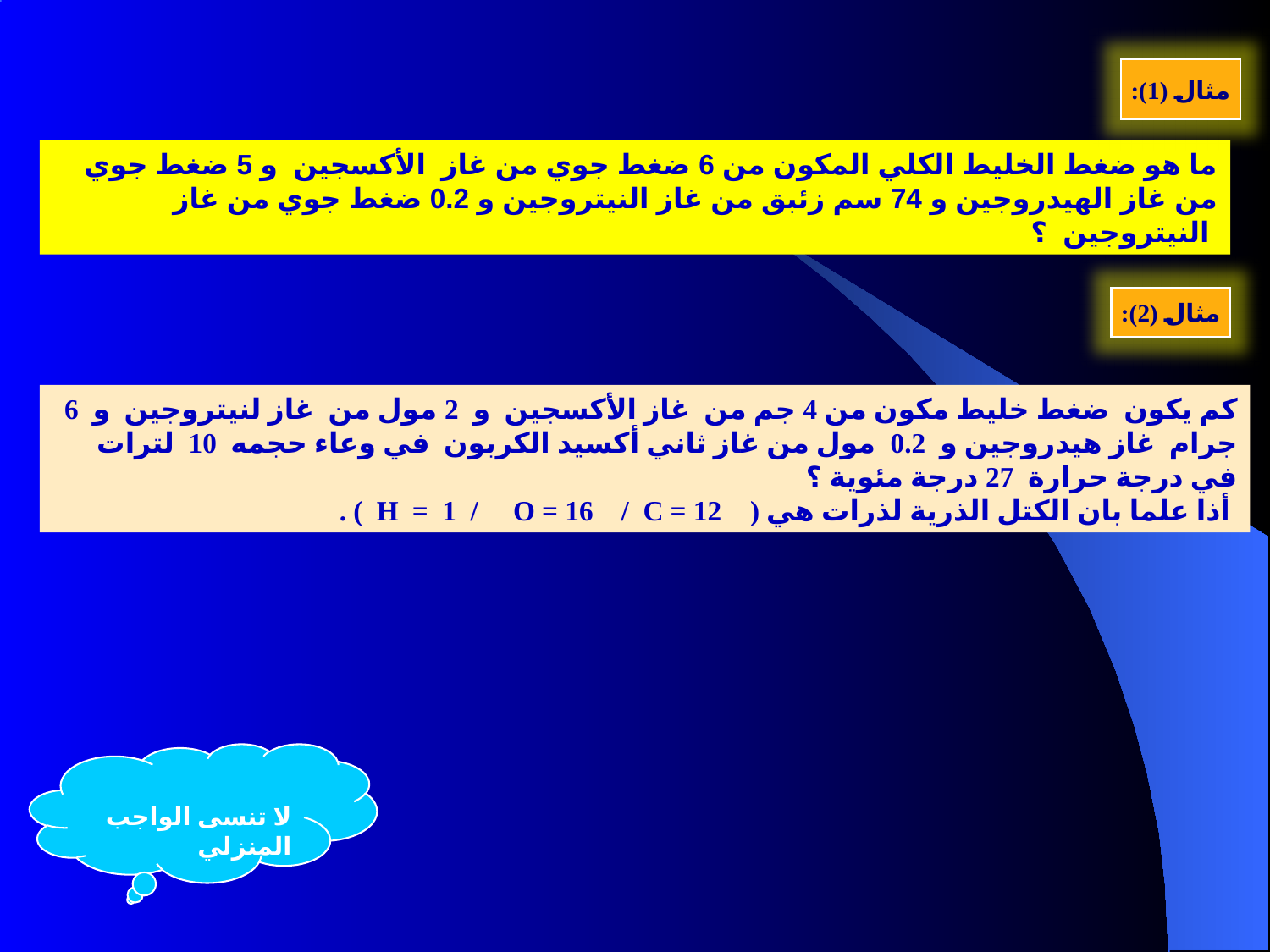

مثال (1):
 ما هو ضغط الخليط الكلي المكون من 6 ضغط جوي من غاز  الأكسجين  و 5 ضغط جوي من غاز الهيدروجين و 74 سم زئبق من غاز النيتروجين و 0.2 ضغط جوي من غاز النيتروجين  ؟
مثال (2):
كم يكون  ضغط خليط مكون من 4 جم من  غاز الأكسجين  و  2 مول من  غاز لنيتروجين  و  6 جرام  غاز هيدروجين و  0.2  مول من غاز ثاني أكسيد الكربون  في وعاء حجمه  10  لترات في درجة حرارة  27 درجة مئوية ؟
 أذا علما بان الكتل الذرية لذرات هي (    H  =  1  /     O = 16    /  C = 12  ) .

لا تنسى الواجب المنزلي